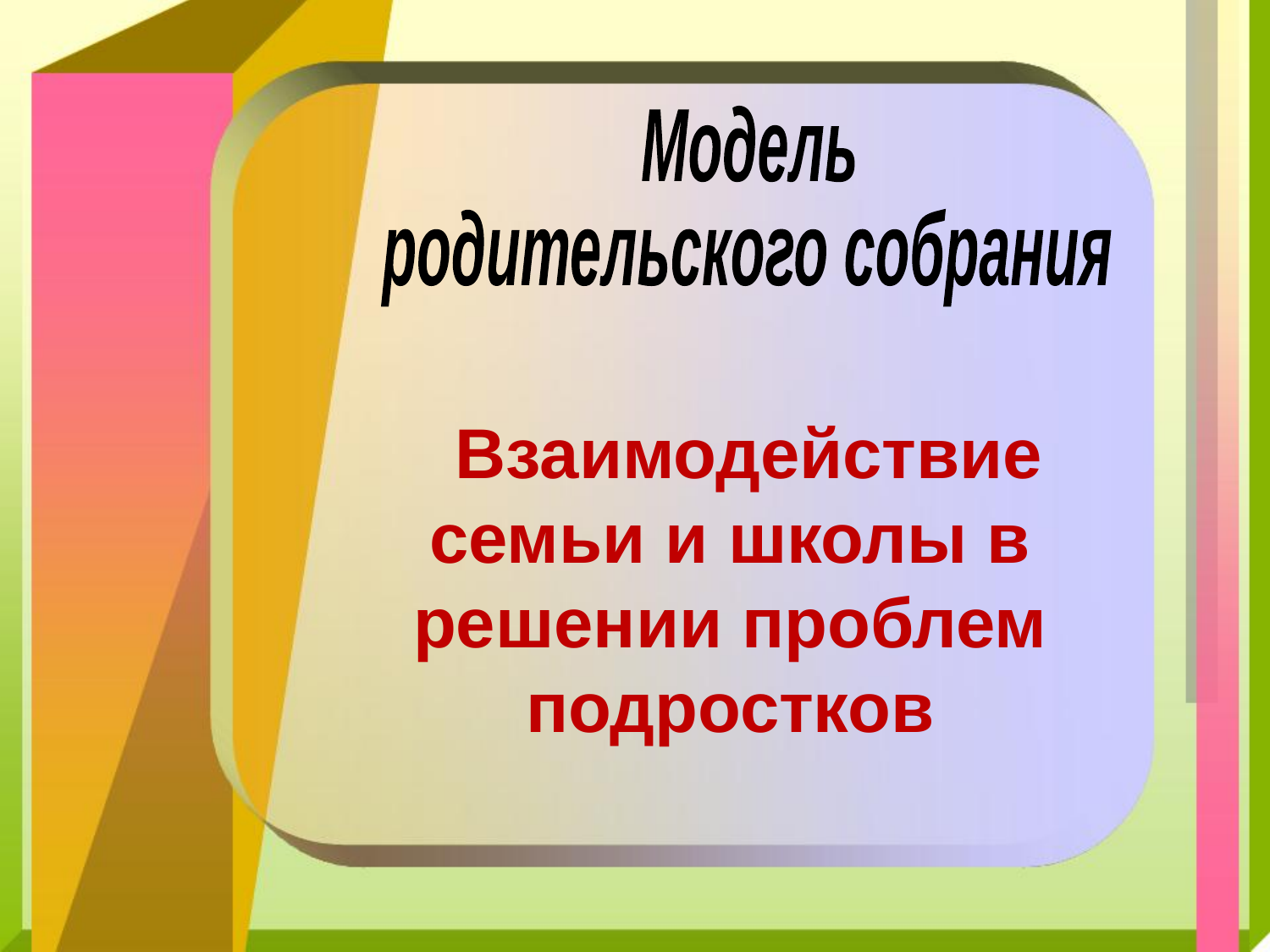

Модель
родительского собрания
Взаимодействие семьи и школы в решении проблем подростков